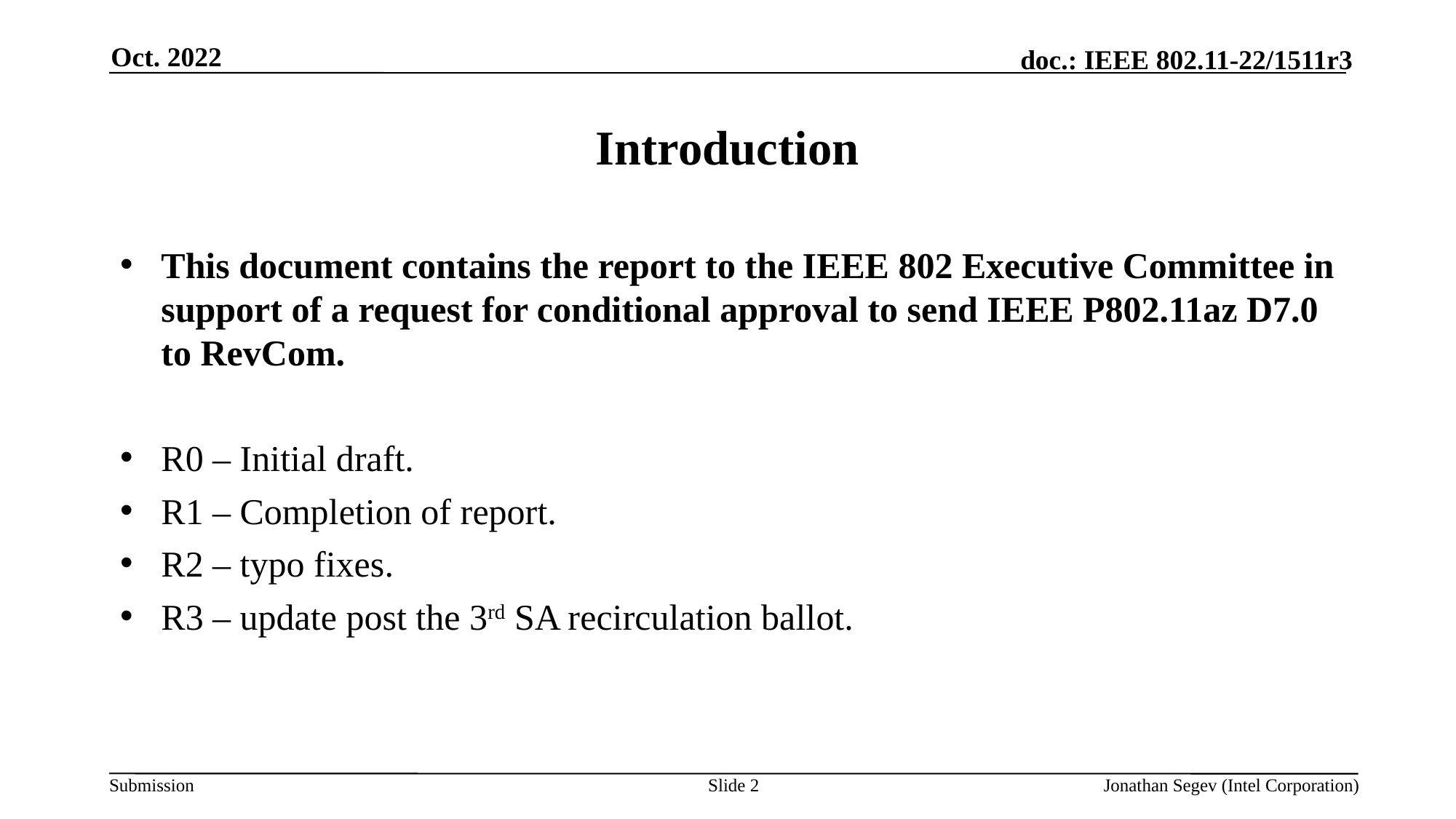

Oct. 2022
# Introduction
This document contains the report to the IEEE 802 Executive Committee in support of a request for conditional approval to send IEEE P802.11az D7.0 to RevCom.

R0 – Initial draft.
R1 – Completion of report.
R2 – typo fixes.
R3 – update post the 3rd SA recirculation ballot.

Slide 2
Jonathan Segev (Intel Corporation)